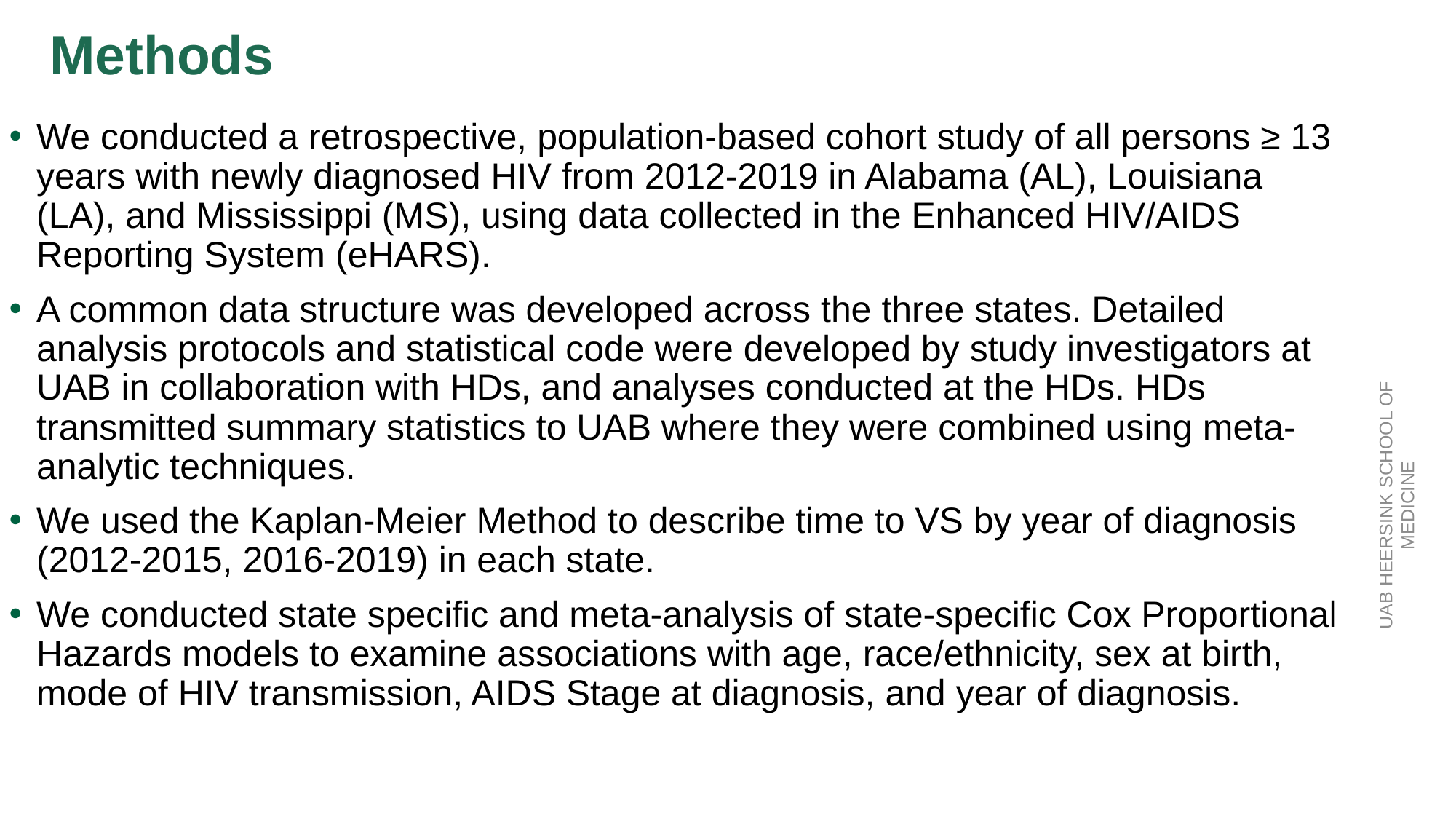

# Methods
We conducted a retrospective, population-based cohort study of all persons ≥ 13 years with newly diagnosed HIV from 2012-2019 in Alabama (AL), Louisiana (LA), and Mississippi (MS), using data collected in the Enhanced HIV/AIDS Reporting System (eHARS).
A common data structure was developed across the three states. Detailed analysis protocols and statistical code were developed by study investigators at UAB in collaboration with HDs, and analyses conducted at the HDs. HDs transmitted summary statistics to UAB where they were combined using meta-analytic techniques.
We used the Kaplan-Meier Method to describe time to VS by year of diagnosis (2012-2015, 2016-2019) in each state.
We conducted state specific and meta-analysis of state-specific Cox Proportional Hazards models to examine associations with age, race/ethnicity, sex at birth, mode of HIV transmission, AIDS Stage at diagnosis, and year of diagnosis.

UAB HEERSINK SCHOOL OF MEDICINE